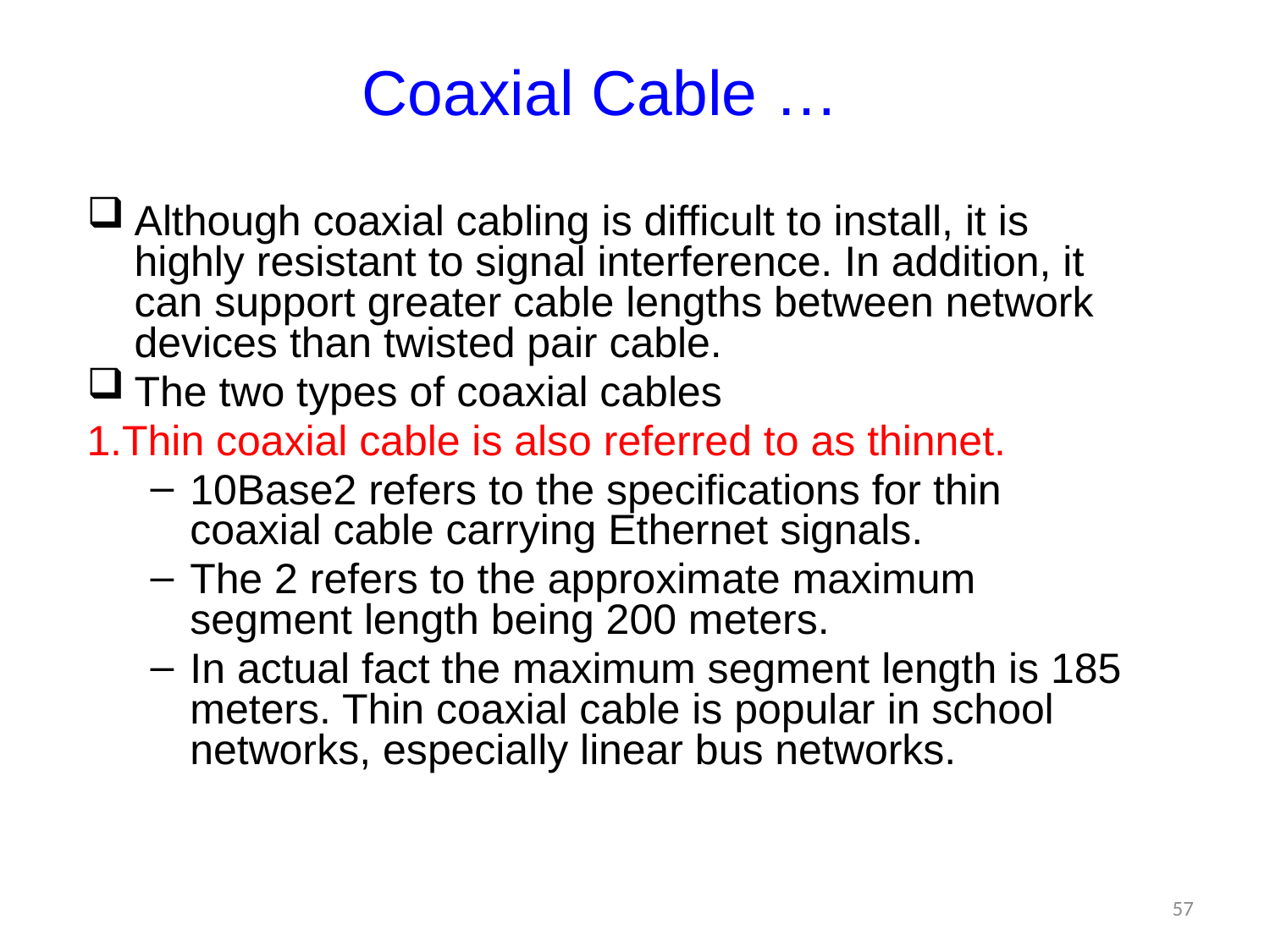

# Coaxial Cable …

Although coaxial cabling is difficult to install, it is highly resistant to signal interference. In addition, it can support greater cable lengths between network devices than twisted pair cable.
The two types of coaxial cables
1.Thin coaxial cable is also referred to as thinnet.
10Base2 refers to the specifications for thin coaxial cable carrying Ethernet signals.
The 2 refers to the approximate maximum segment length being 200 meters.
In actual fact the maximum segment length is 185 meters. Thin coaxial cable is popular in school networks, especially linear bus networks.

57